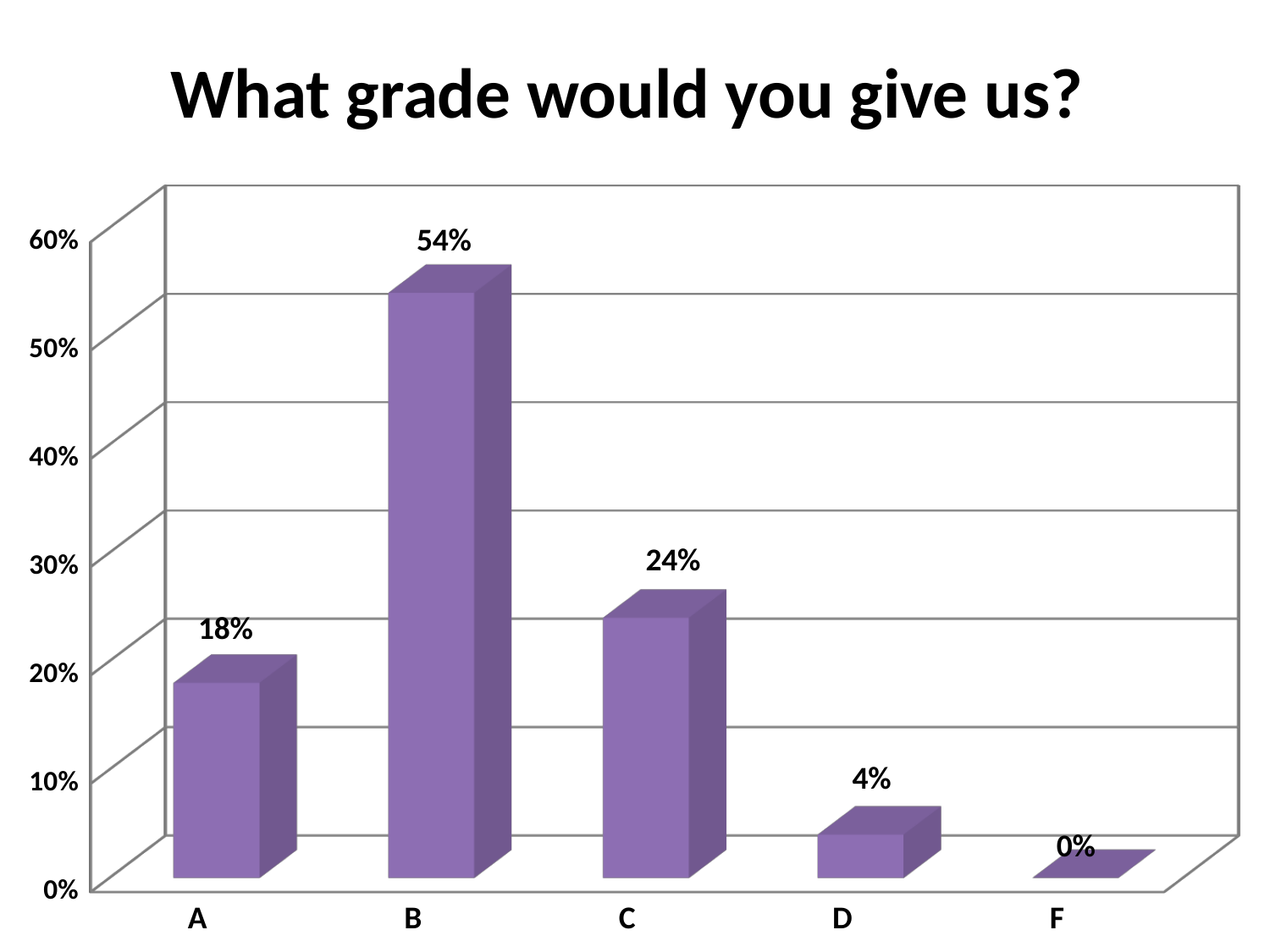

# What grade would you give us?

[unsupported chart]